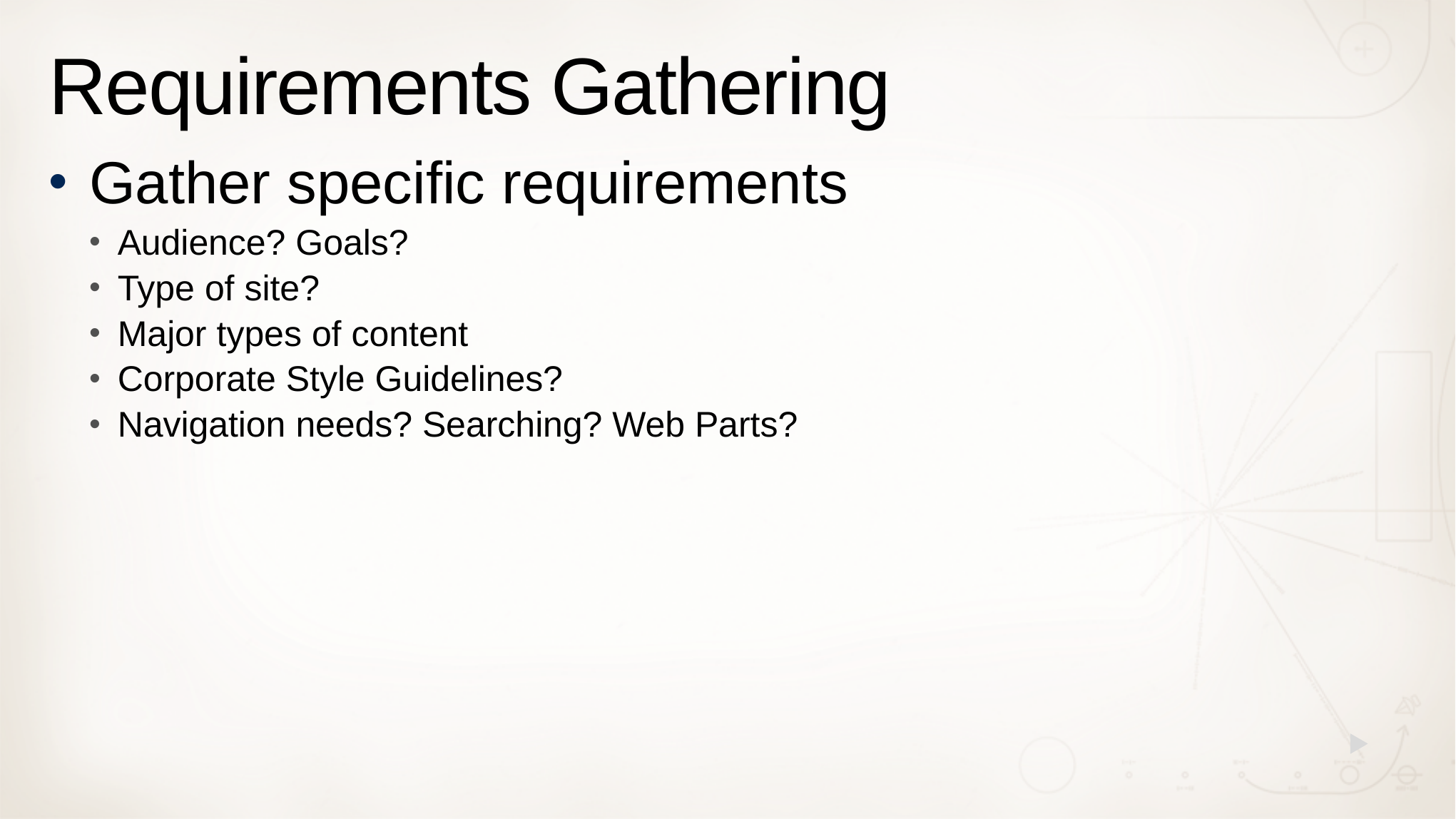

# Requirements Gathering
Gather specific requirements
Audience? Goals?
Type of site?
Major types of content
Corporate Style Guidelines?
Navigation needs? Searching? Web Parts?